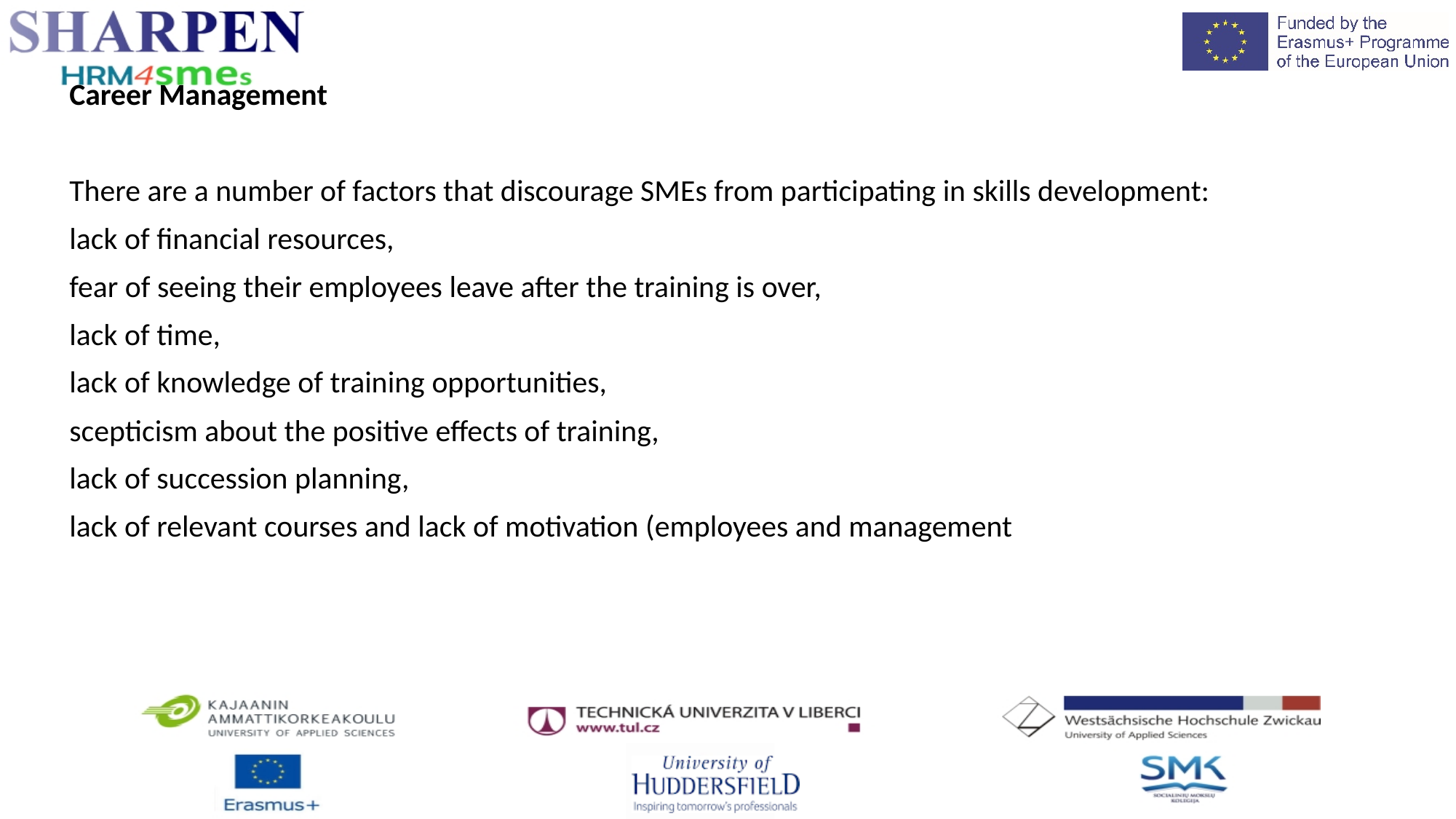

Career Management

There are a number of factors that discourage SMEs from participating in skills development:
lack of financial resources,
fear of seeing their employees leave after the training is over,
lack of time,
lack of knowledge of training opportunities,
scepticism about the positive effects of training,
lack of succession planning,
lack of relevant courses and lack of motivation (employees and management